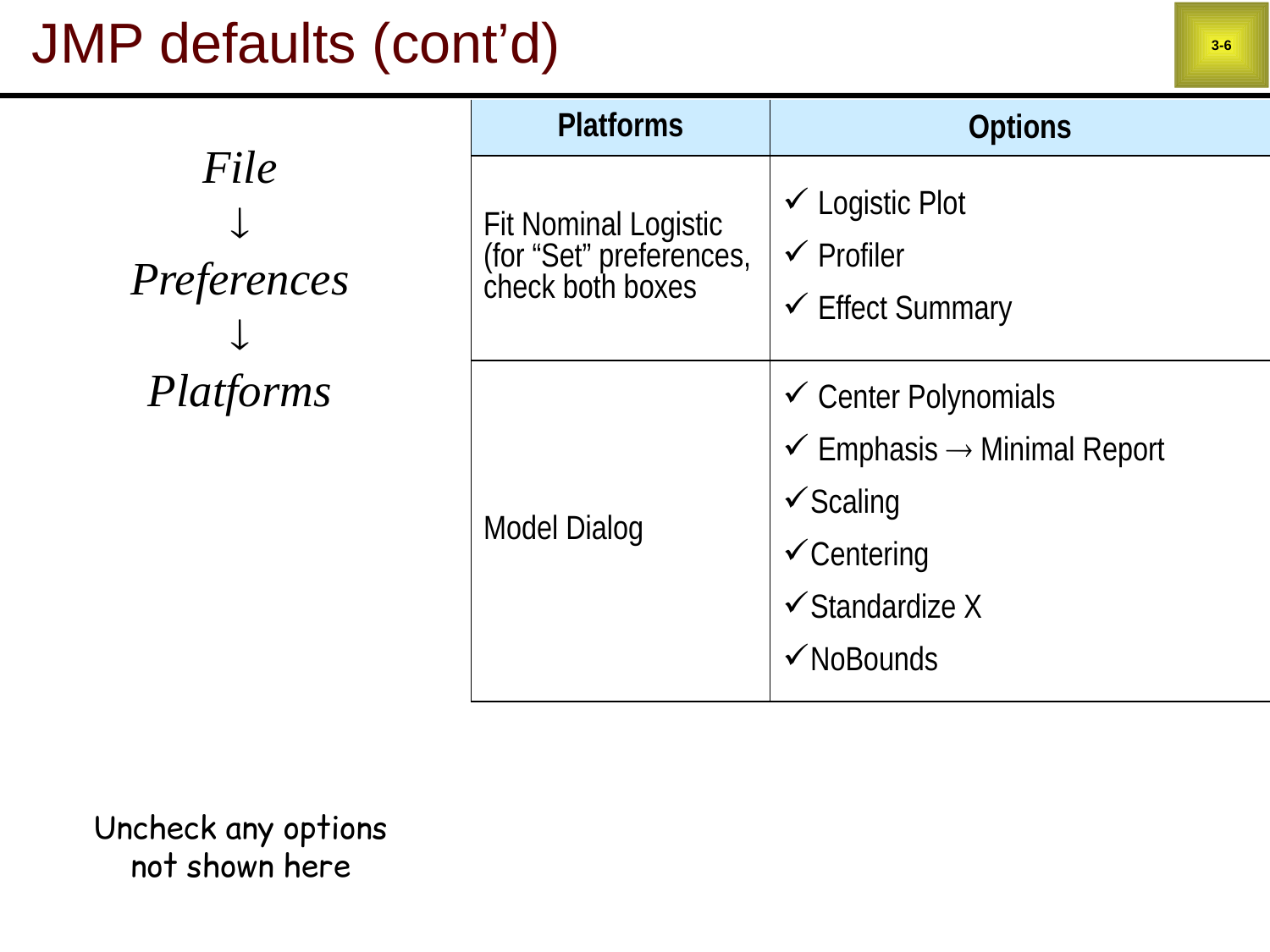

# JMP defaults (cont’d)
| Platforms | Options |
| --- | --- |
| Fit Nominal Logistic (for “Set” preferences, check both boxes | Logistic Plot Profiler Effect Summary |
| Model Dialog | Center Polynomials Emphasis → Minimal Report Scaling Centering Standardize X NoBounds |
File
↓
Preferences
↓
Platforms
Uncheck any options
not shown here